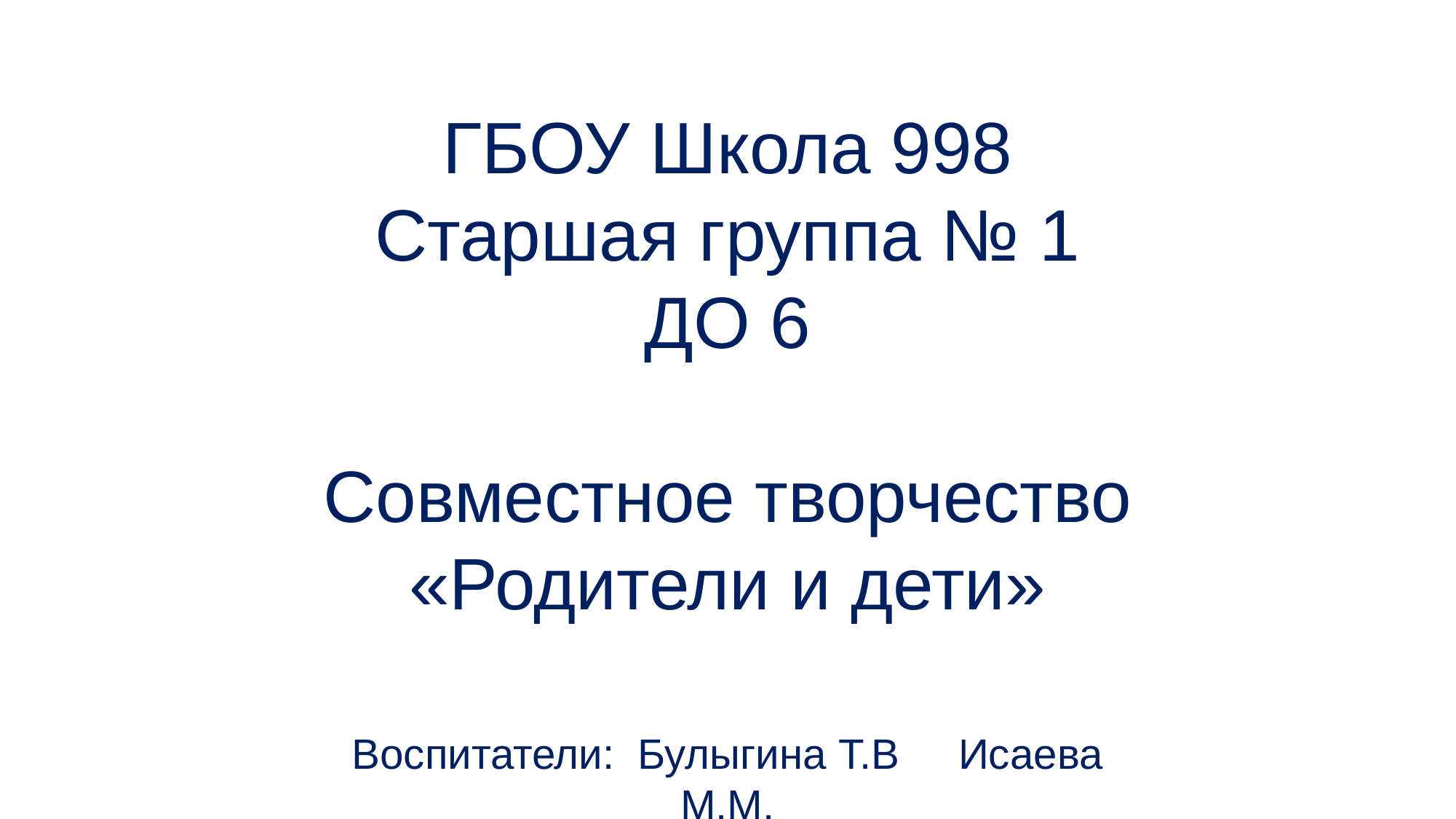

ГБОУ Школа 998
Старшая группа № 1 ДО 6

Совместное творчество
«Родители и дети»

Воспитатели:  Булыгина Т.В     Исаева М.М.
2021